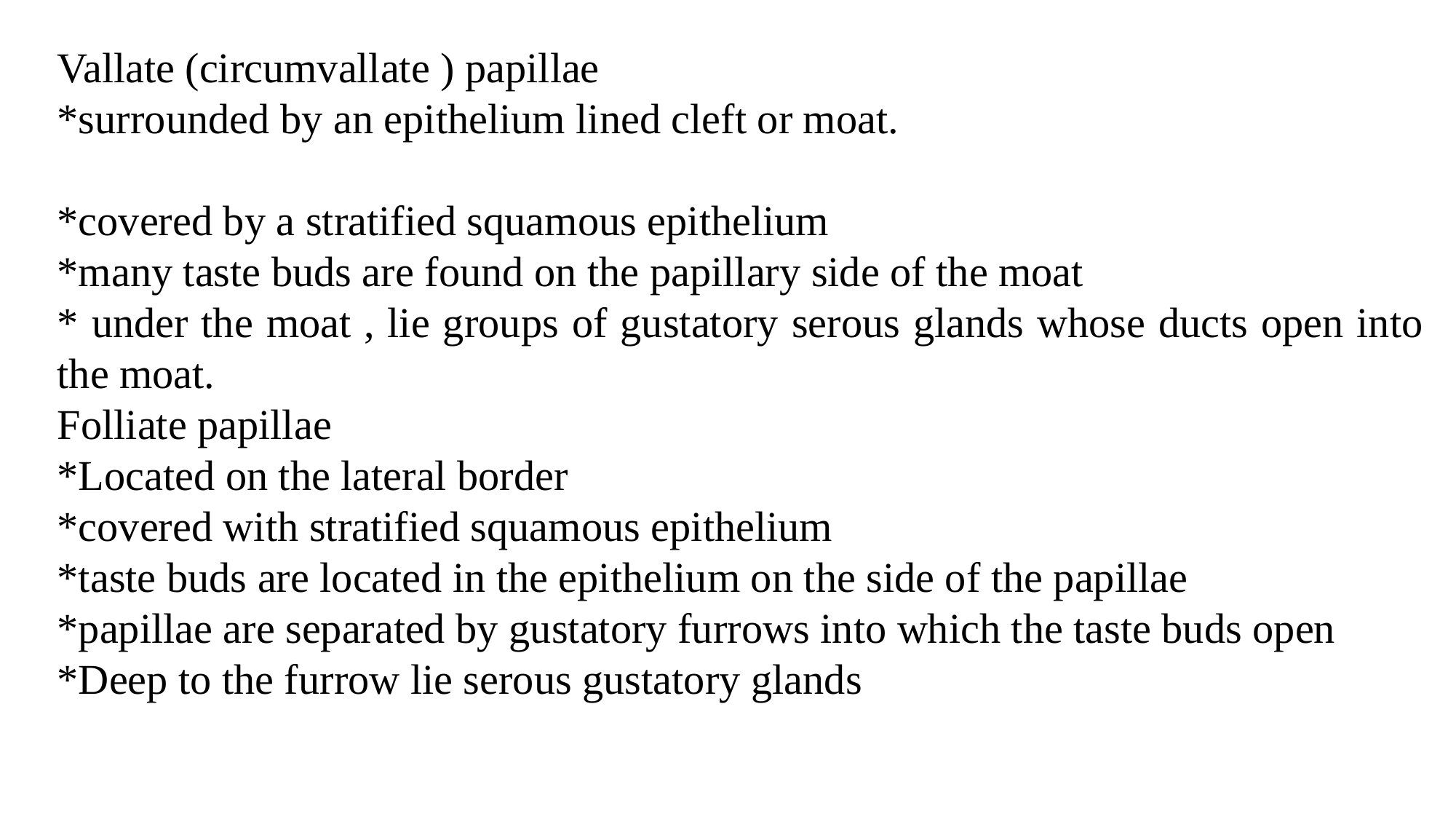

Vallate (circumvallate ) papillae
*surrounded by an epithelium lined cleft or moat.

*covered by a stratified squamous epithelium
*many taste buds are found on the papillary side of the moat
* under the moat , lie groups of gustatory serous glands whose ducts open into the moat.
Folliate papillae
*Located on the lateral border
*covered with stratified squamous epithelium
*taste buds are located in the epithelium on the side of the papillae
*papillae are separated by gustatory furrows into which the taste buds open
*Deep to the furrow lie serous gustatory glands